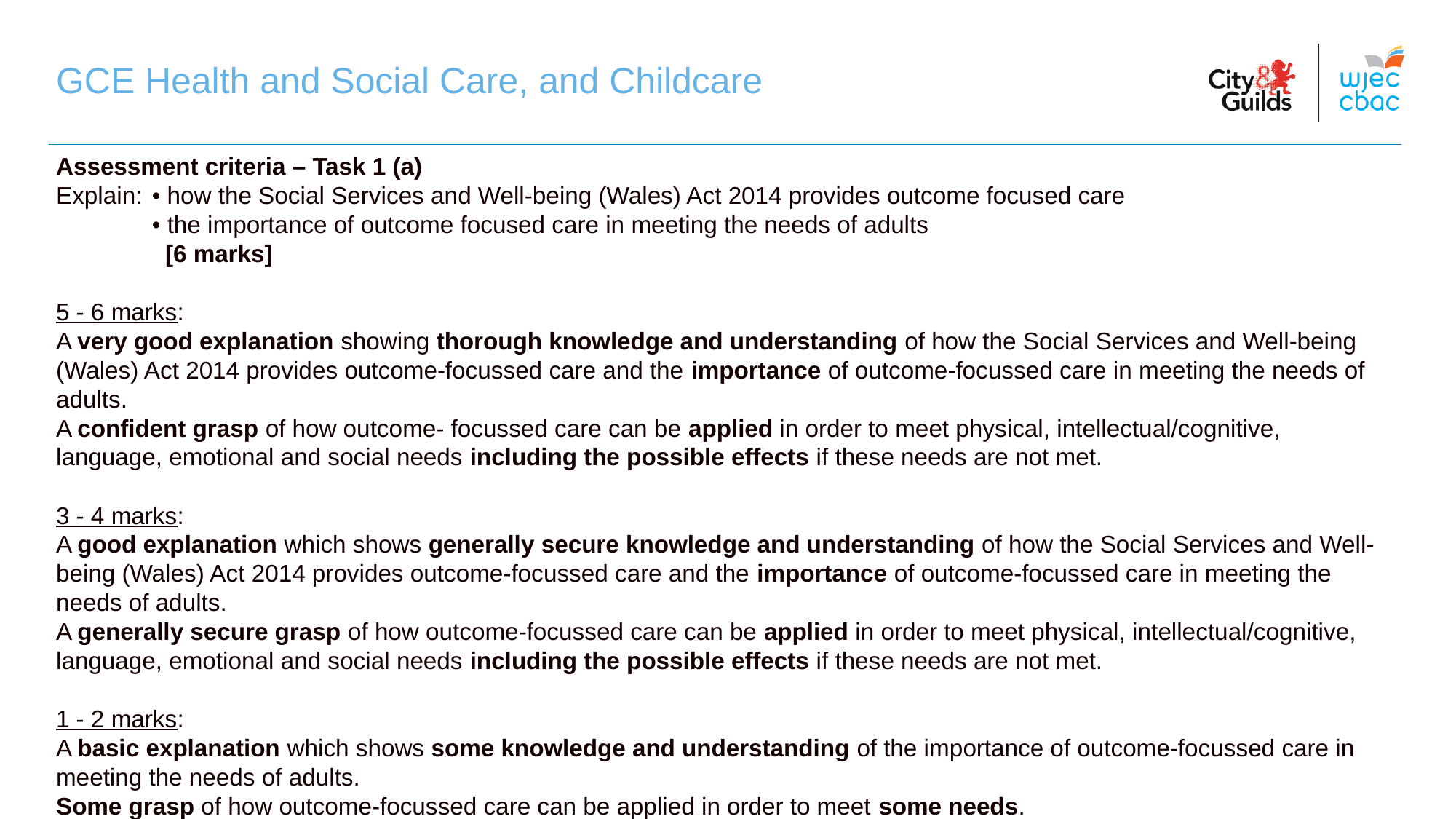

GCE Health and Social Care, and Childcare
Assessment criteria – Task 1 (a)
Explain:	• how the Social Services and Well-being (Wales) Act 2014 provides outcome focused care
	• the importance of outcome focused care in meeting the needs of adults						[6 marks]

5 - 6 marks:
A very good explanation showing thorough knowledge and understanding of how the Social Services and Well-being (Wales) Act 2014 provides outcome-focussed care and the importance of outcome-focussed care in meeting the needs of adults.
A confident grasp of how outcome- focussed care can be applied in order to meet physical, intellectual/cognitive, language, emotional and social needs including the possible effects if these needs are not met.

3 - 4 marks:
A good explanation which shows generally secure knowledge and understanding of how the Social Services and Well-being (Wales) Act 2014 provides outcome-focussed care and the importance of outcome-focussed care in meeting the needs of adults.
A generally secure grasp of how outcome-focussed care can be applied in order to meet physical, intellectual/cognitive, language, emotional and social needs including the possible effects if these needs are not met.

1 - 2 marks:
A basic explanation which shows some knowledge and understanding of the importance of outcome-focussed care in meeting the needs of adults.
Some grasp of how outcome-focussed care can be applied in order to meet some needs.